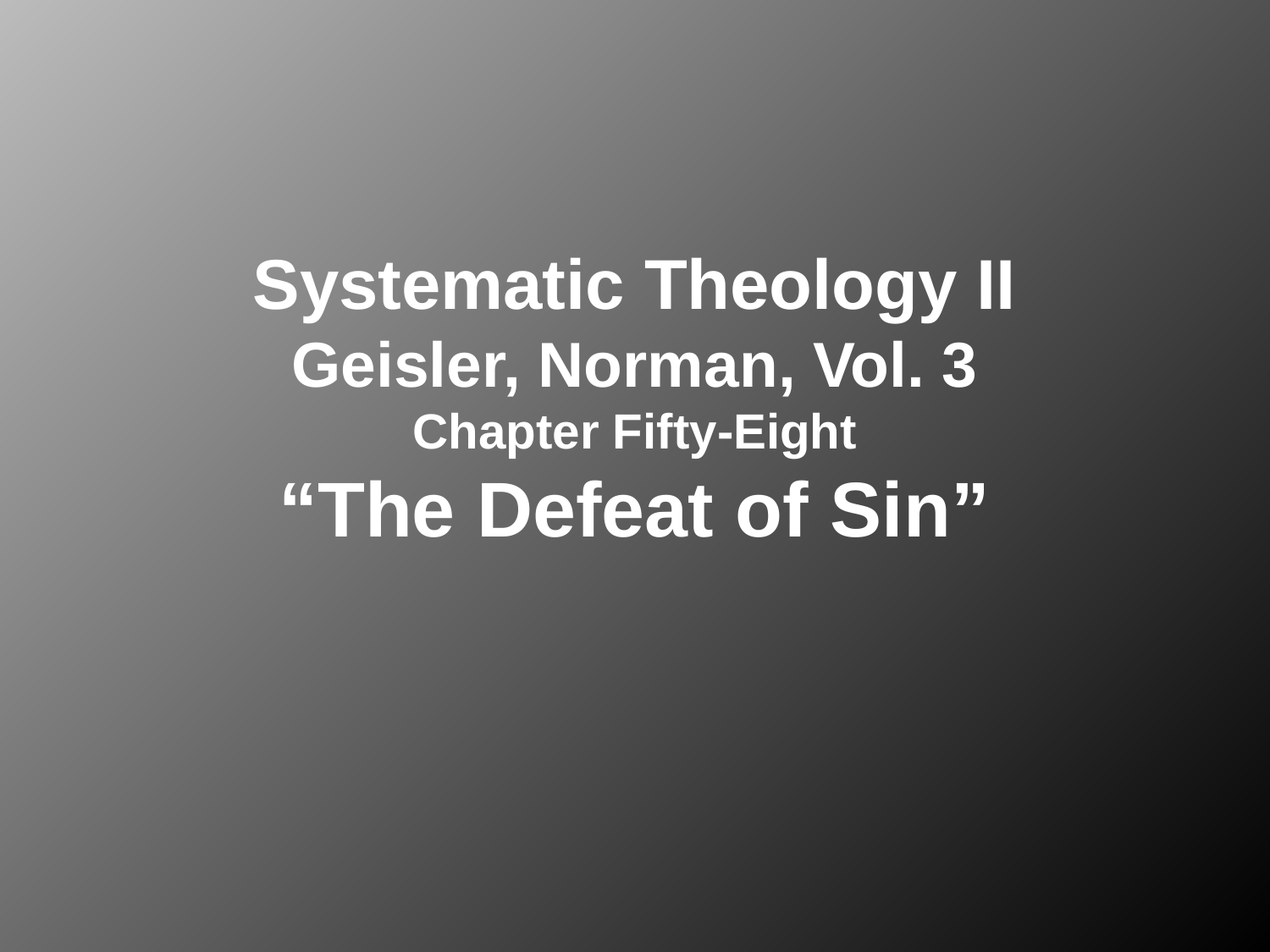

# Systematic Theology II Geisler, Norman, Vol. 3 Chapter Fifty-Eight “The Defeat of Sin”